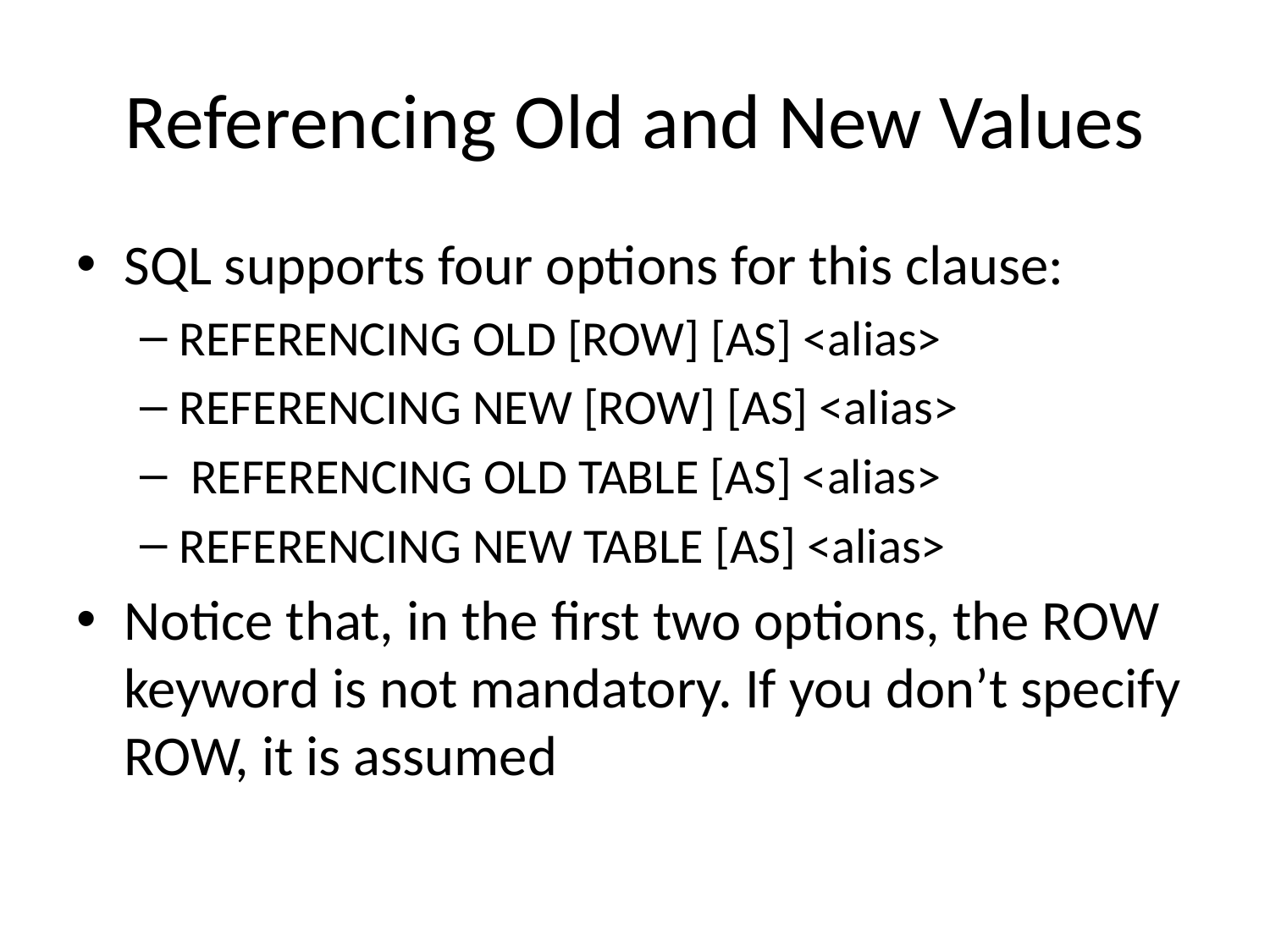

# Referencing Old and New Values
SQL supports four options for this clause:
REFERENCING OLD [ROW] [AS] <alias>
REFERENCING NEW [ROW] [AS] <alias>
 REFERENCING OLD TABLE [AS] <alias>
REFERENCING NEW TABLE [AS] <alias>
Notice that, in the first two options, the ROW keyword is not mandatory. If you don’t specify ROW, it is assumed